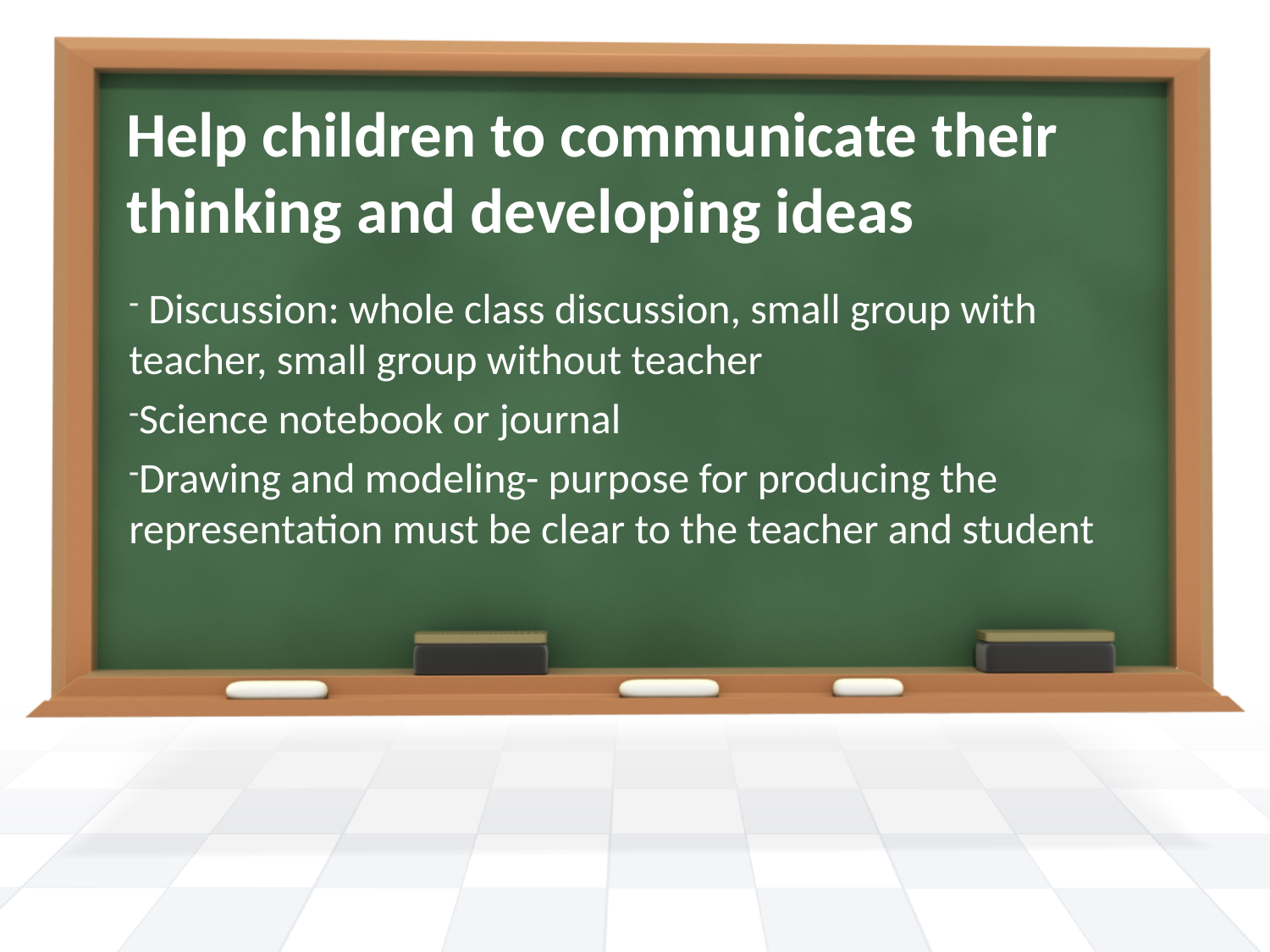

# Help children to communicate their thinking and developing ideas
 Discussion: whole class discussion, small group with teacher, small group without teacher
Science notebook or journal
Drawing and modeling- purpose for producing the representation must be clear to the teacher and student